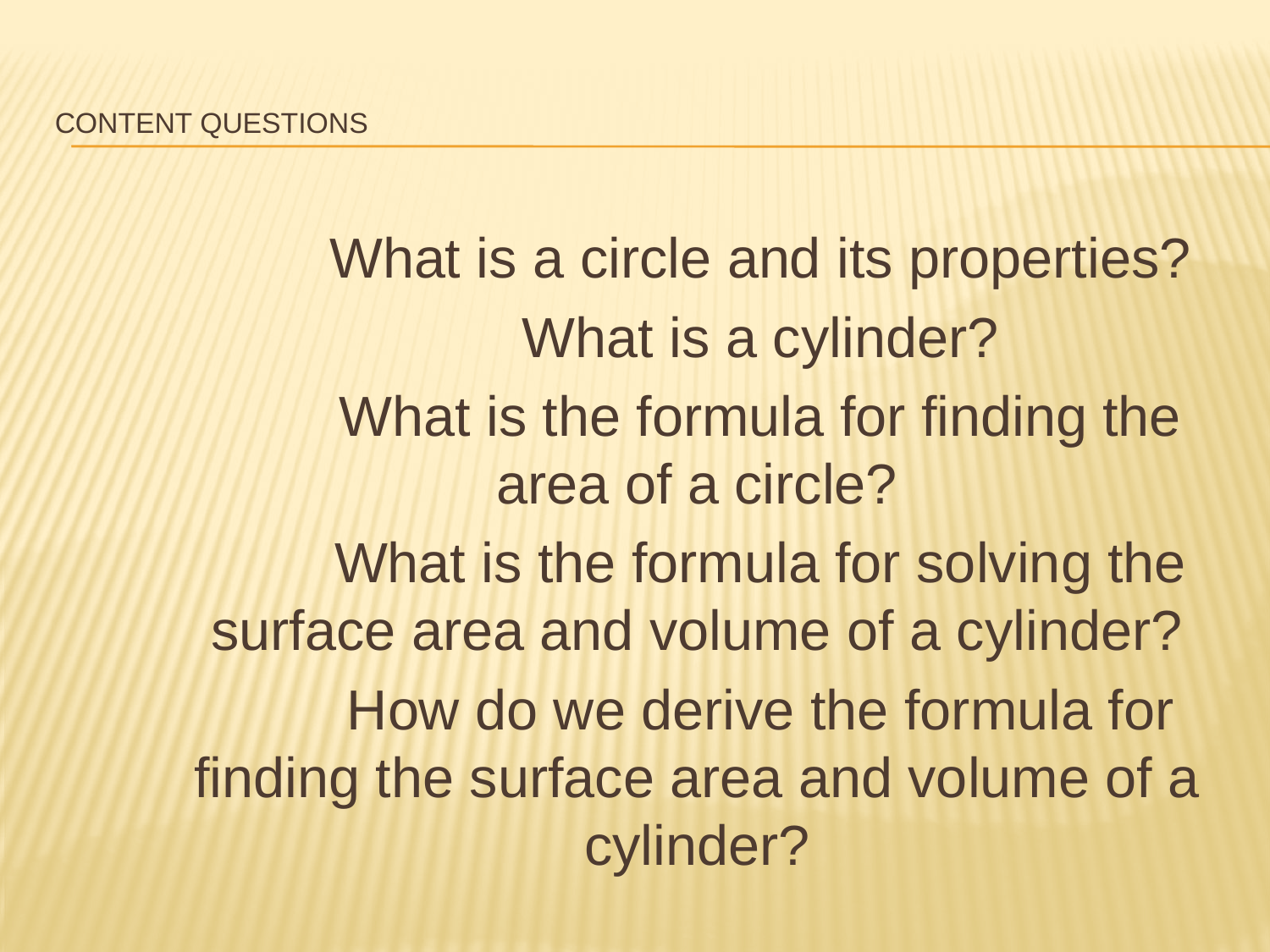

# Content Questions
		What is a circle and its properties?
		What is a cylinder?
		What is the formula for finding the area of a circle?
		What is the formula for solving the surface area and volume of a cylinder?
		How do we derive the formula for finding the surface area and volume of a cylinder?